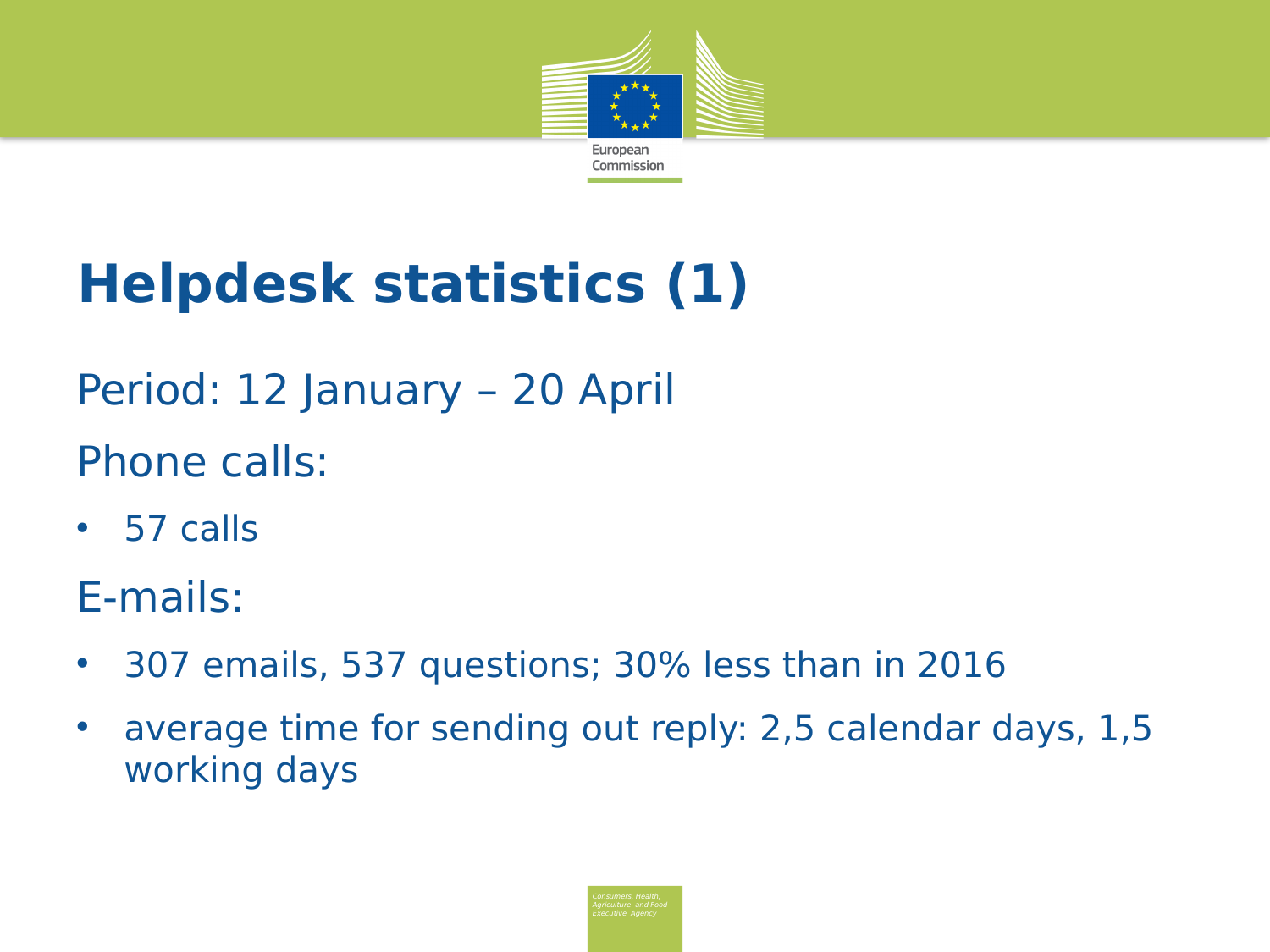

# Helpdesk statistics (1)
Period: 12 January – 20 April
Phone calls:
57 calls
E-mails:
307 emails, 537 questions; 30% less than in 2016
average time for sending out reply: 2,5 calendar days, 1,5 working days